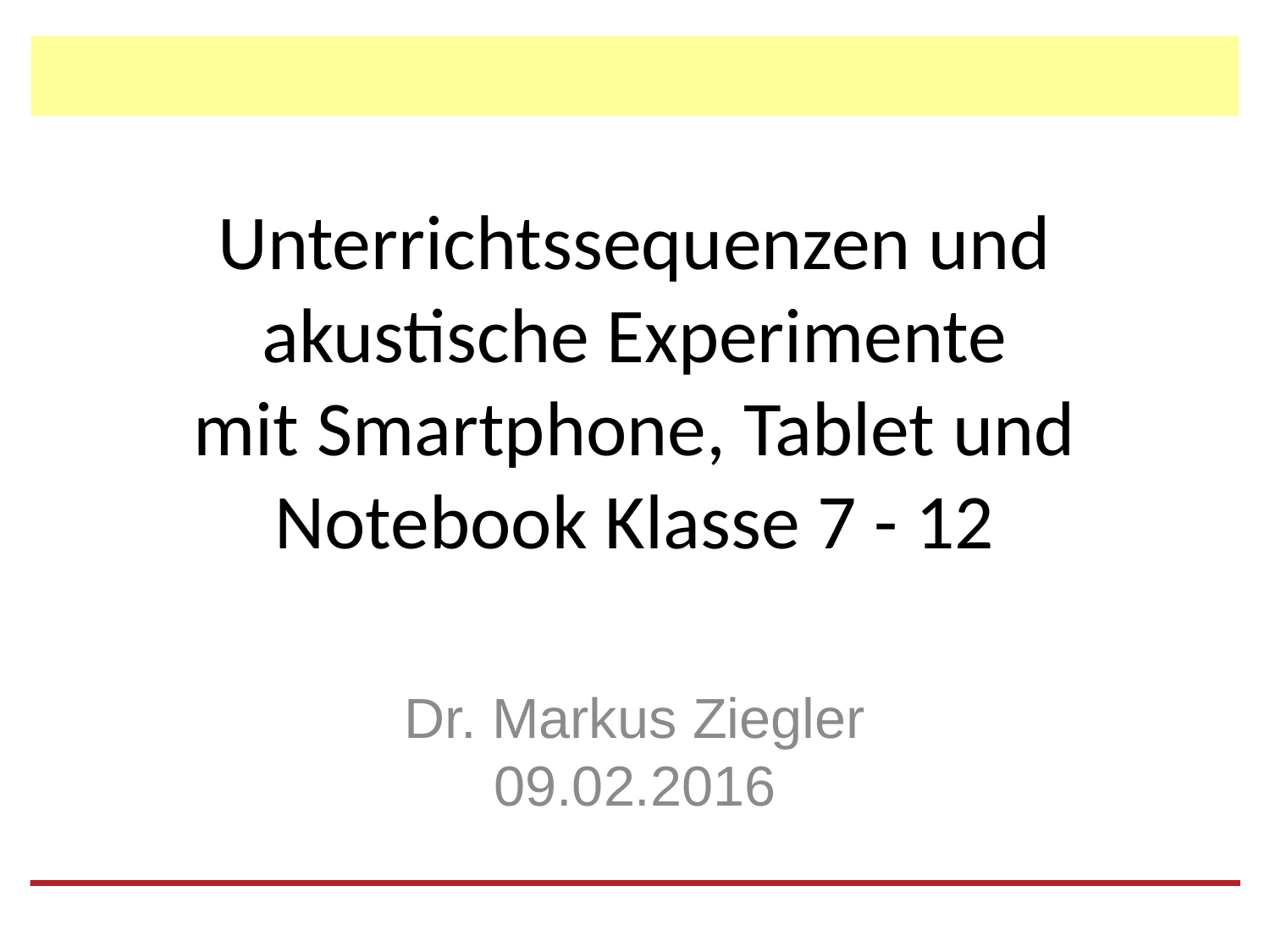

# Unterrichtssequenzen und akustische Experimente mit Smartphone, Tablet und Notebook Klasse 7 - 12
Dr. Markus Ziegler
09.02.2016